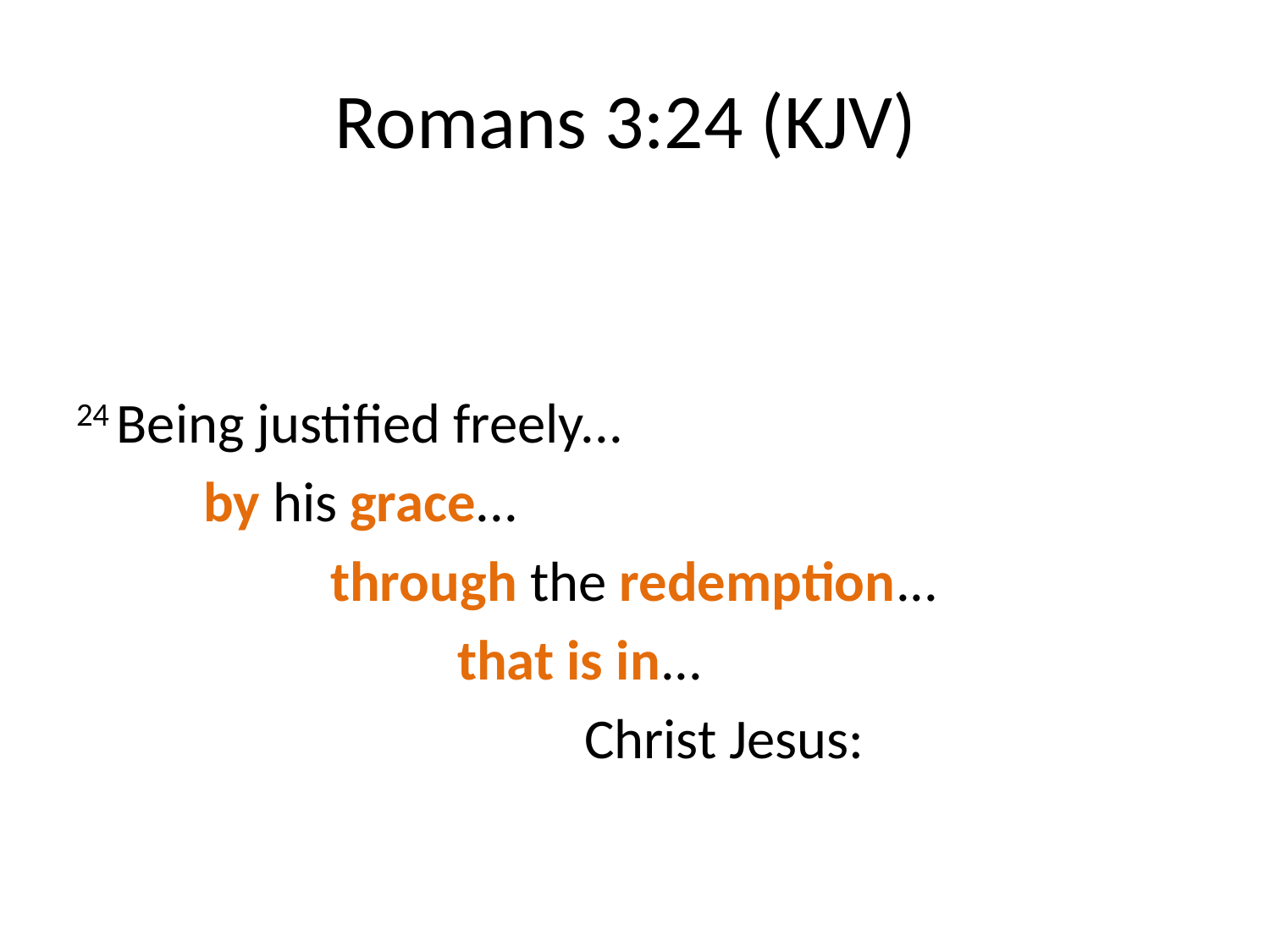

# Romans 3:24 (KJV)

24 Being justified freely...
	by his grace...
		through the redemption...
			that is in...
				Christ Jesus: